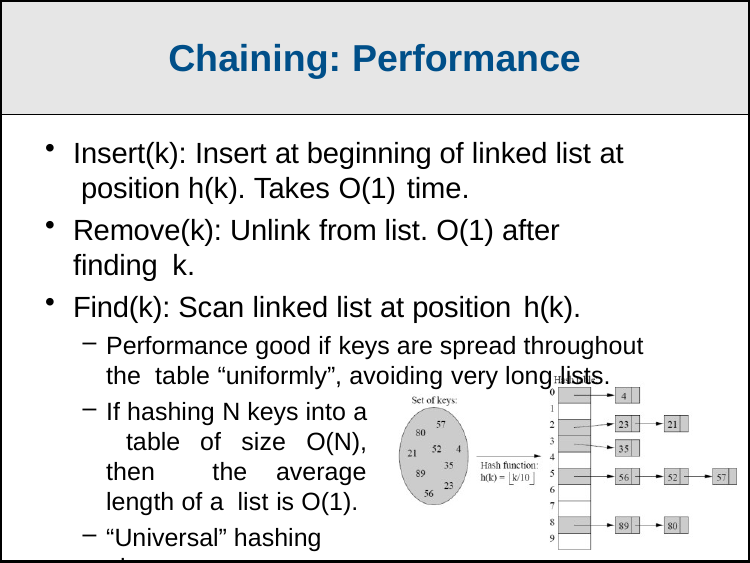

Chaining: Performance
Insert(k): Insert at beginning of linked list at  position h(k). Takes O(1) time.
Remove(k): Unlink from list. O(1) after finding k.
Find(k): Scan linked list at position h(k).
Performance good if keys are spread throughout the  table “uniformly”, avoiding very long lists.
If hashing N keys into a  table of size O(N), then  the average length of a  list is O(1).
“Universal” hashing gives
an O(1) expected guarantee for find.